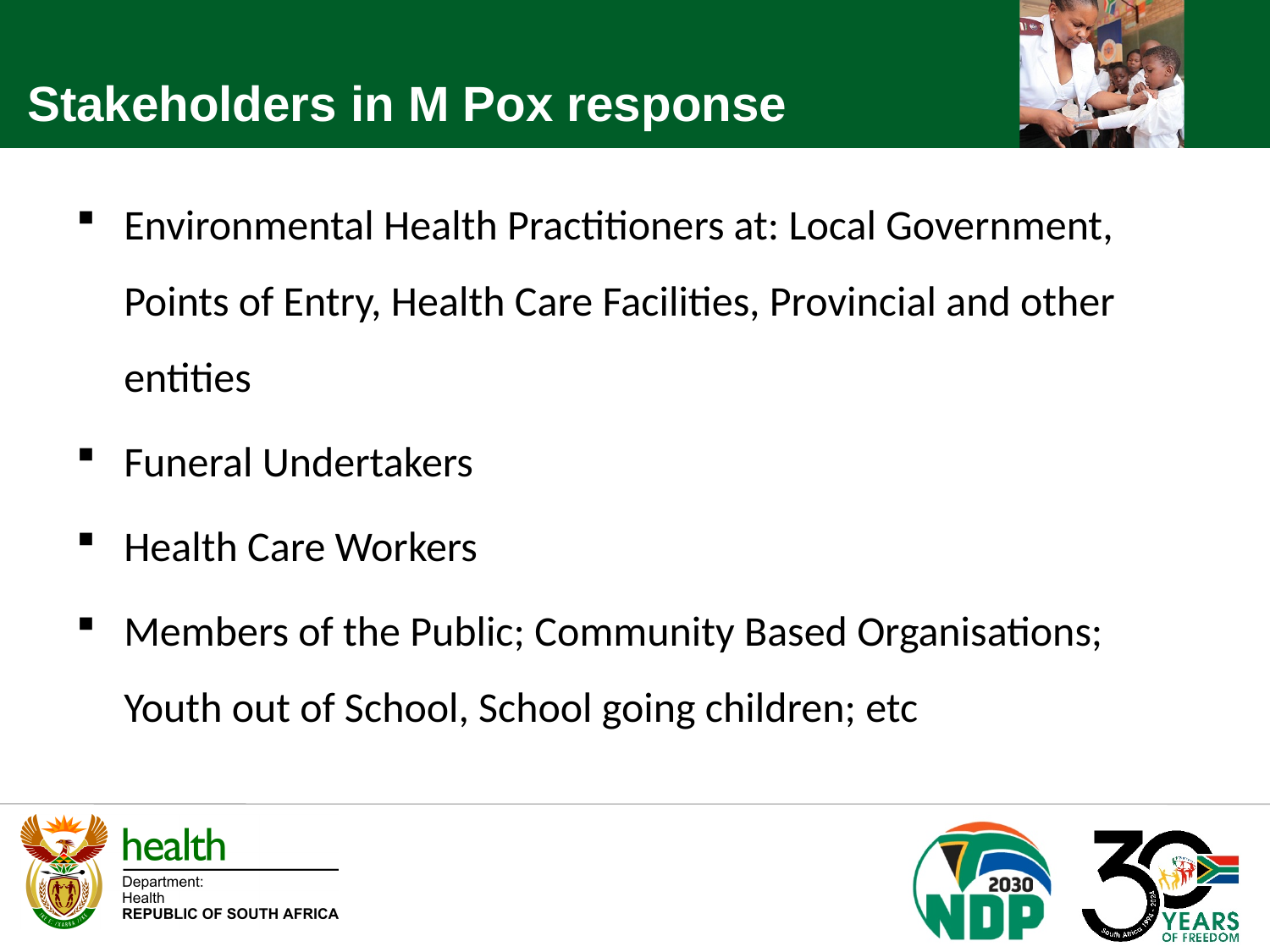

Stakeholders in M Pox response
Environmental Health Practitioners at: Local Government, Points of Entry, Health Care Facilities, Provincial and other entities
Funeral Undertakers
Health Care Workers
Members of the Public; Community Based Organisations; Youth out of School, School going children; etc